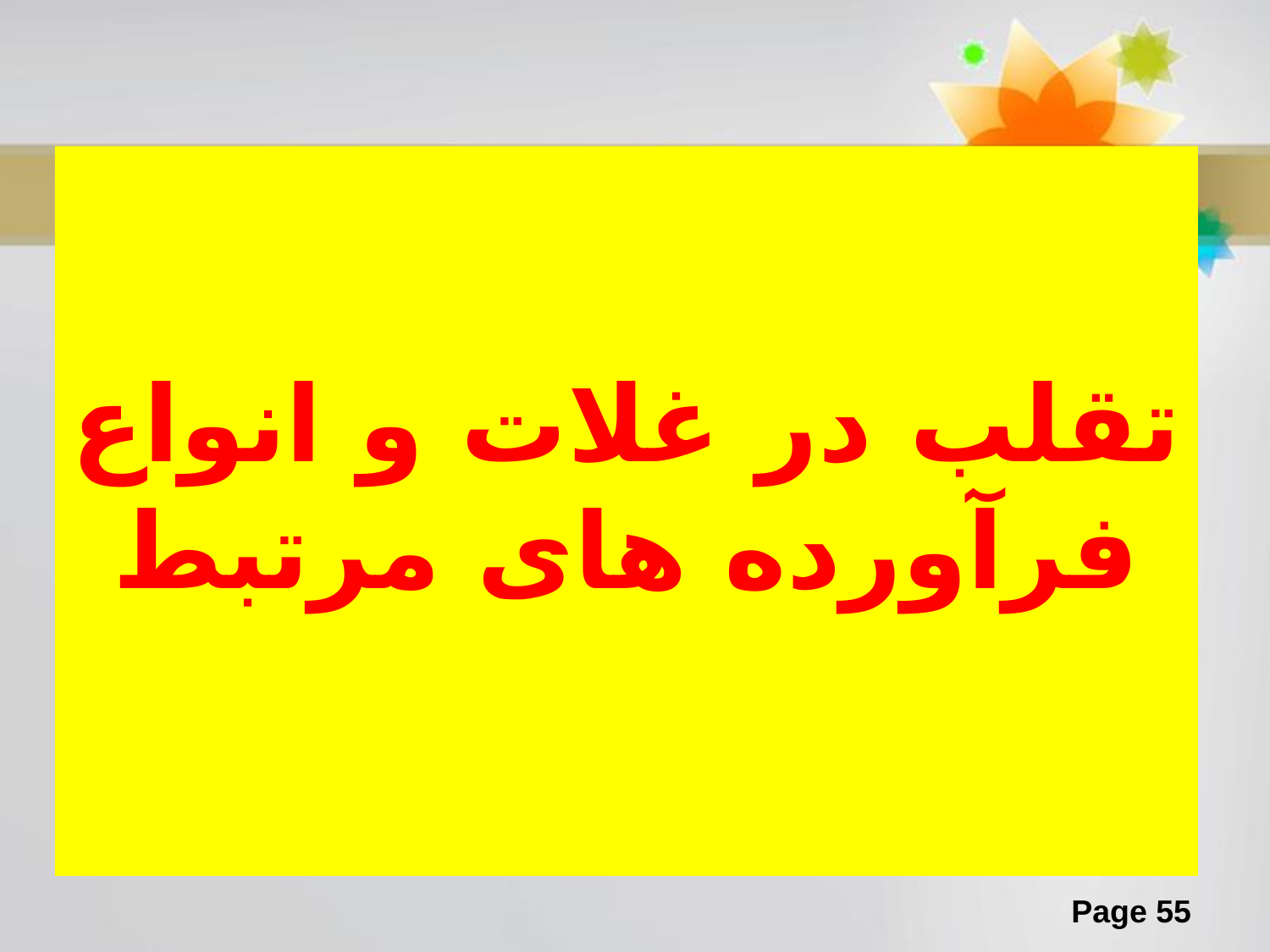

تقلب در غلات و انواع فرآورده های مرتبط